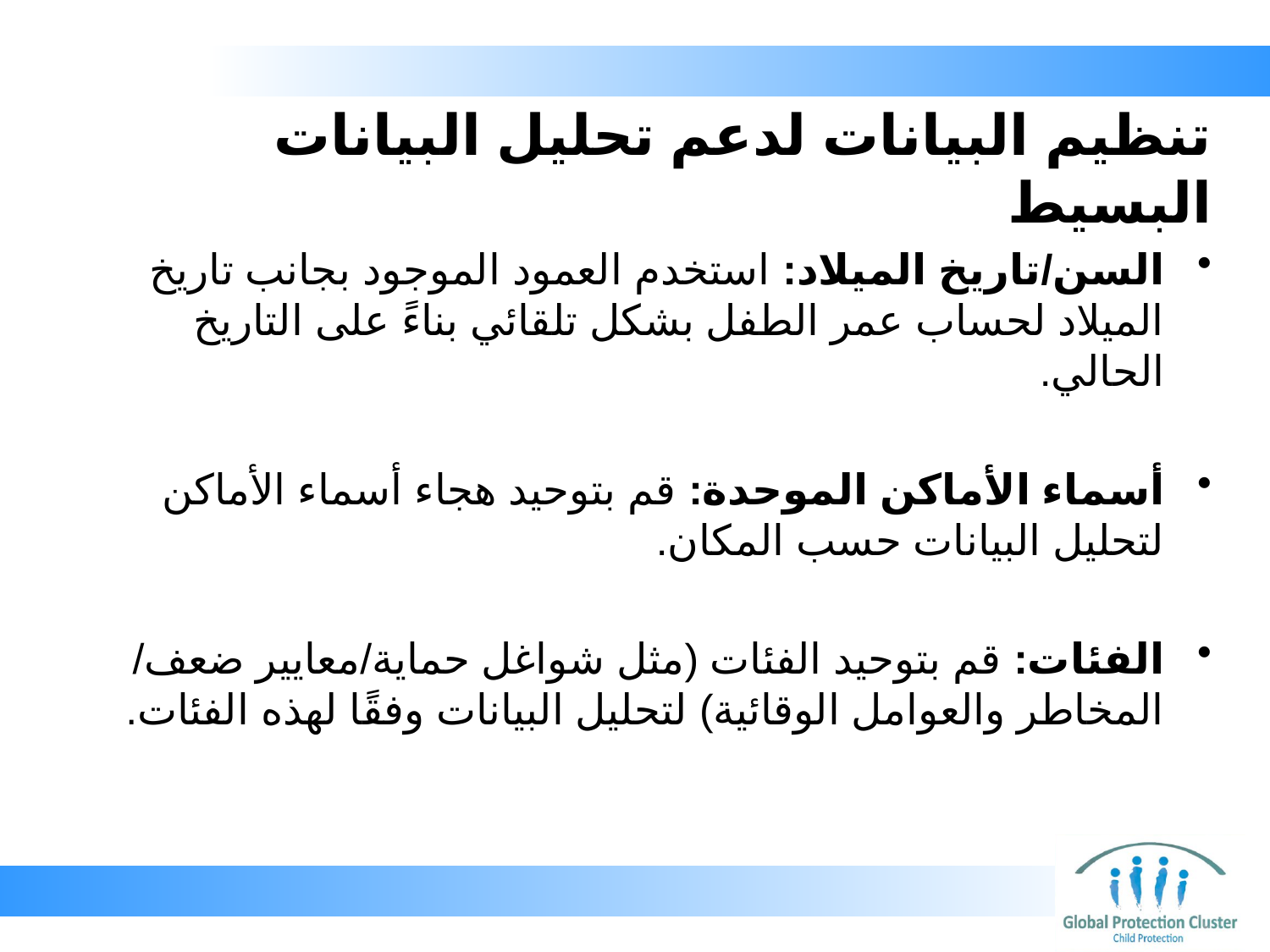

# تنظيم البيانات لدعم تحليل البيانات البسيط
السن/تاريخ الميلاد: استخدم العمود الموجود بجانب تاريخ الميلاد لحساب عمر الطفل بشكل تلقائي بناءً على التاريخ الحالي.

أسماء الأماكن الموحدة: قم بتوحيد هجاء أسماء الأماكن لتحليل البيانات حسب المكان.

الفئات: قم بتوحيد الفئات (مثل شواغل حماية/معايير ضعف/ المخاطر والعوامل الوقائية) لتحليل البيانات وفقًا لهذه الفئات.